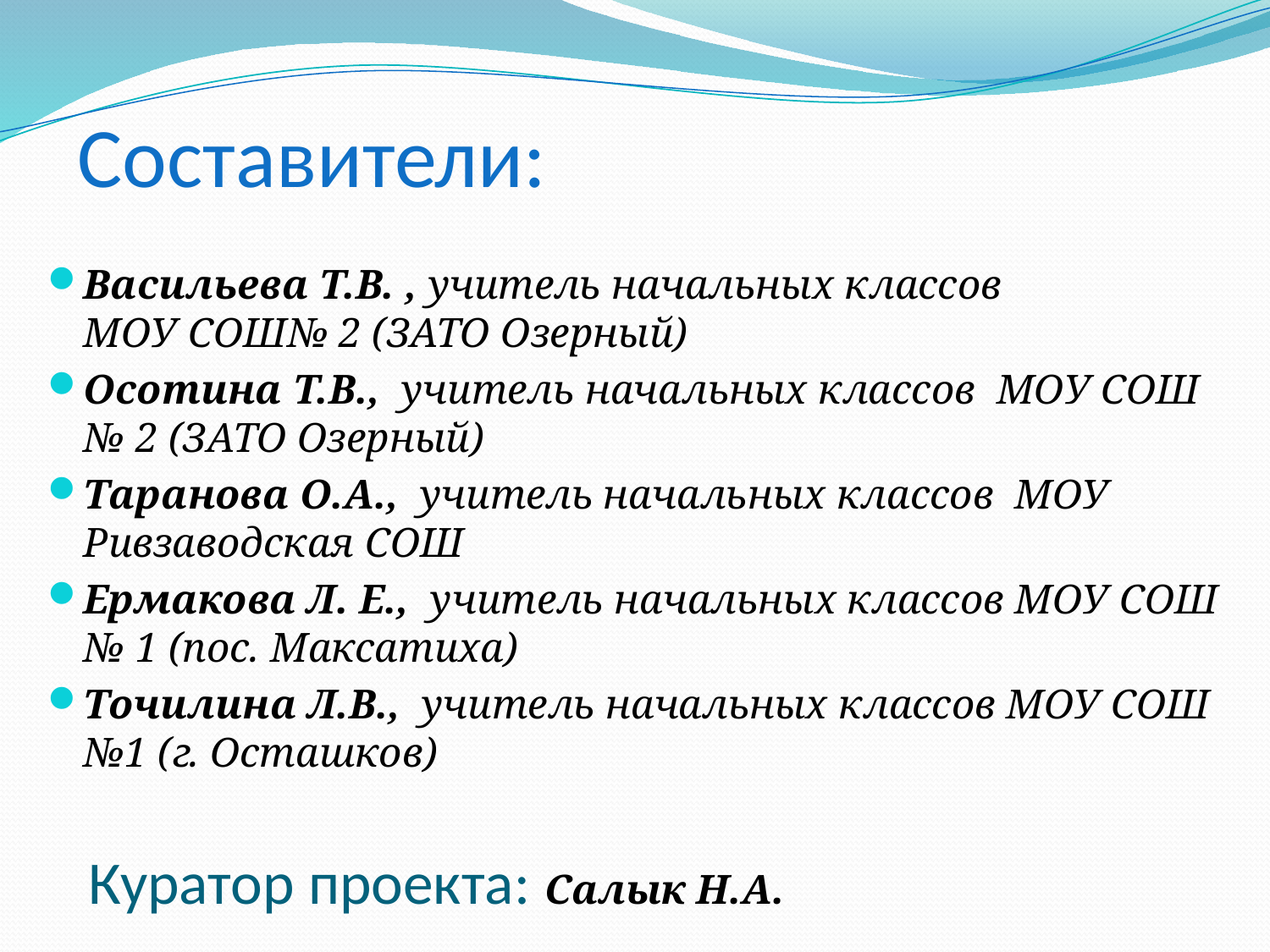

Составители:

Васильева Т.В. , учитель начальных классов  МОУ СОШ№ 2 (ЗАТО Озерный)
Осотина Т.В.,  учитель начальных классов  МОУ СОШ № 2 (ЗАТО Озерный)
Таранова О.А.,  учитель начальных классов  МОУ Ривзаводская СОШ
Ермакова Л. Е.,  учитель начальных классов МОУ СОШ № 1 (пос. Максатиха)
Точилина Л.В.,  учитель начальных классов МОУ СОШ №1 (г. Осташков)

   Куратор проекта: Салык Н.А.